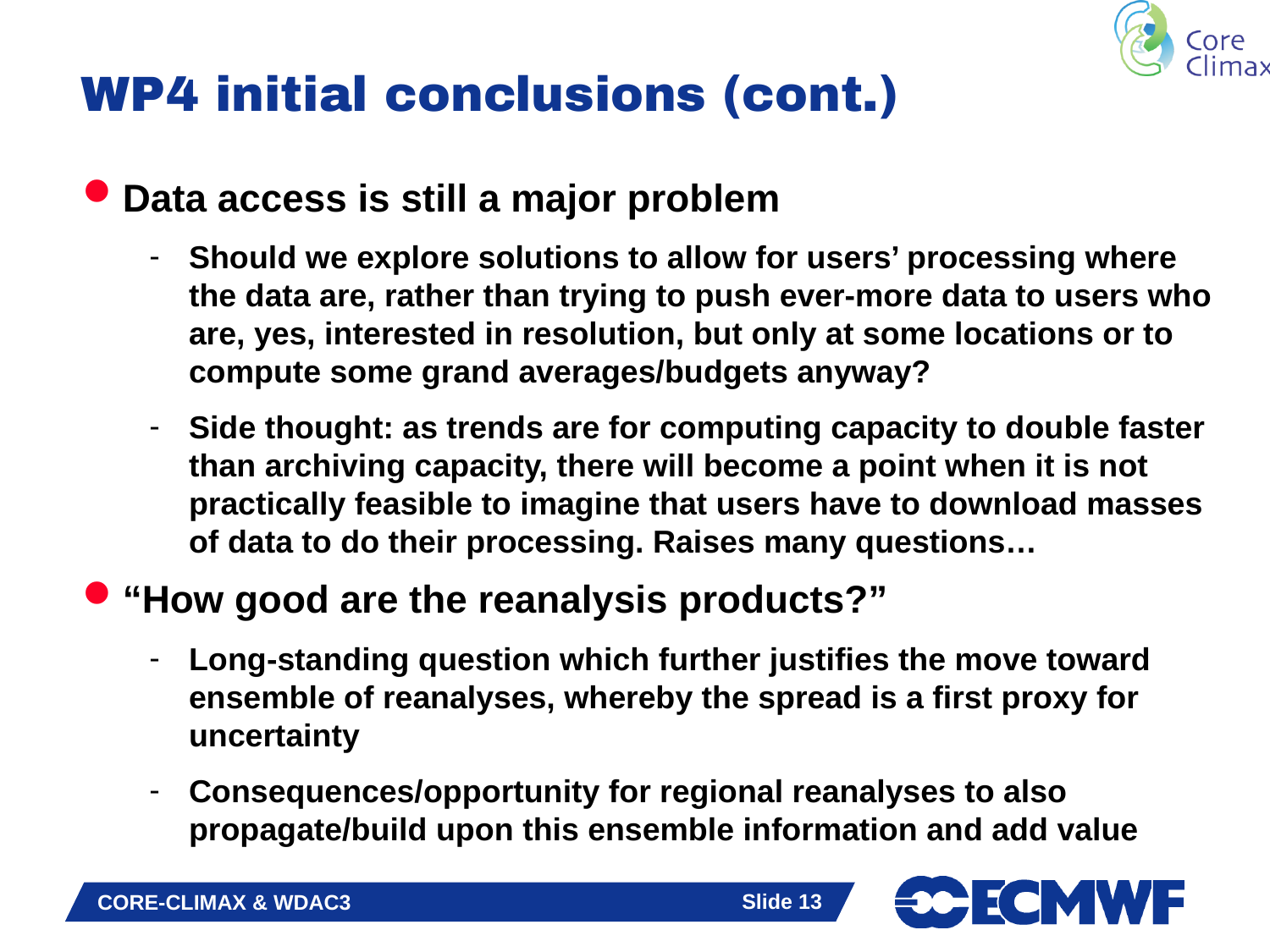

# WP4 initial conclusions (cont.)
Data access is still a major problem
Should we explore solutions to allow for users’ processing where the data are, rather than trying to push ever-more data to users who are, yes, interested in resolution, but only at some locations or to compute some grand averages/budgets anyway?
Side thought: as trends are for computing capacity to double faster than archiving capacity, there will become a point when it is not practically feasible to imagine that users have to download masses of data to do their processing. Raises many questions…
“How good are the reanalysis products?”
Long-standing question which further justifies the move toward ensemble of reanalyses, whereby the spread is a first proxy for uncertainty
Consequences/opportunity for regional reanalyses to also propagate/build upon this ensemble information and add value
Slide 13
CORE-CLIMAX & WDAC3